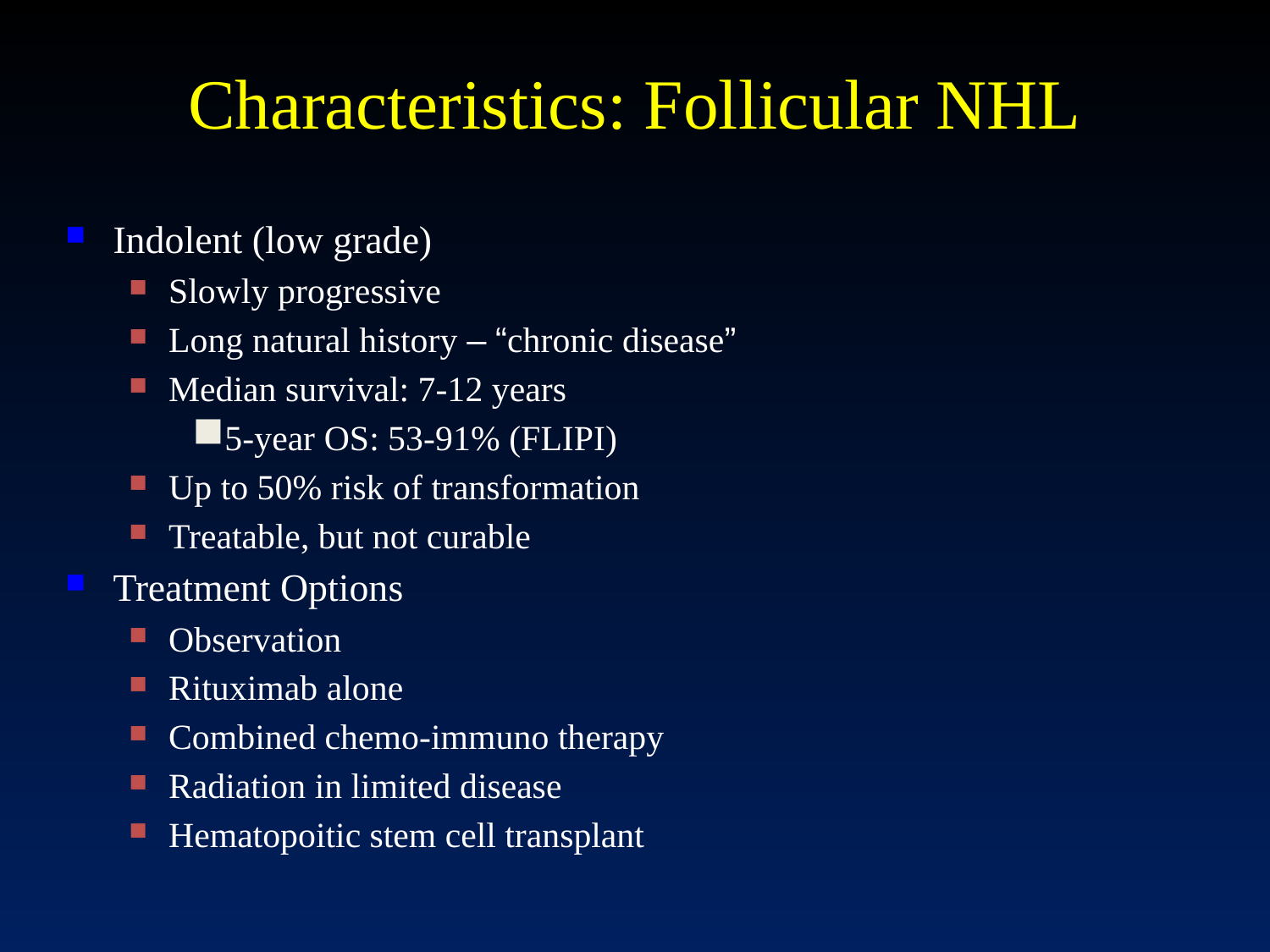

# Characteristics: Follicular NHL
Indolent (low grade)
Slowly progressive
Long natural history – “chronic disease”
Median survival: 7-12 years
5-year OS: 53-91% (FLIPI)
Up to 50% risk of transformation
Treatable, but not curable
Treatment Options
Observation
Rituximab alone
Combined chemo-immuno therapy
Radiation in limited disease
Hematopoitic stem cell transplant